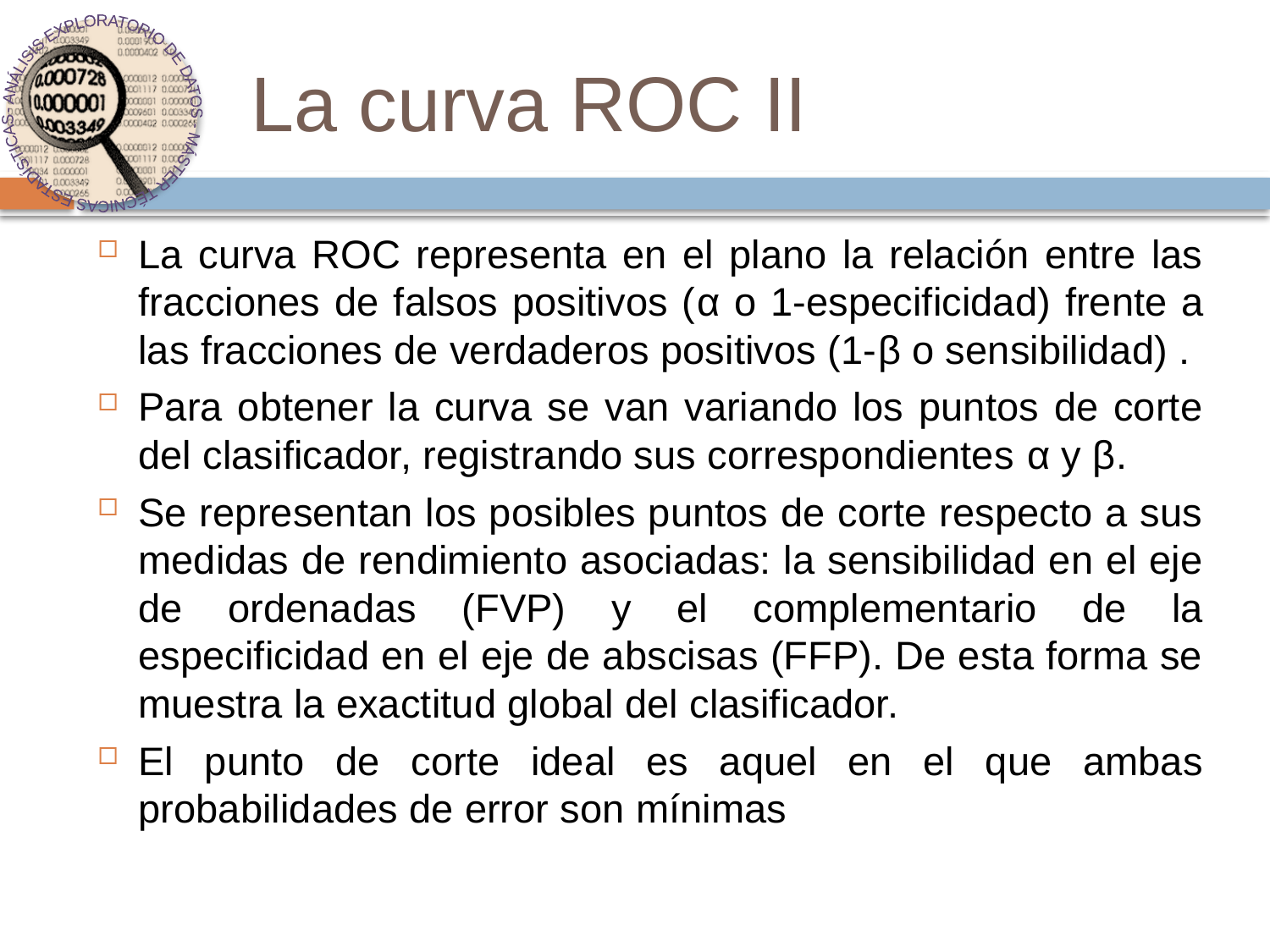

# La curva ROC II
La curva ROC representa en el plano la relación entre las fracciones de falsos positivos (α o 1-especificidad) frente a las fracciones de verdaderos positivos (1-β o sensibilidad) .
Para obtener la curva se van variando los puntos de corte del clasificador, registrando sus correspondientes α y β.
Se representan los posibles puntos de corte respecto a sus medidas de rendimiento asociadas: la sensibilidad en el eje de ordenadas (FVP) y el complementario de la especificidad en el eje de abscisas (FFP). De esta forma se muestra la exactitud global del clasificador.
El punto de corte ideal es aquel en el que ambas probabilidades de error son mínimas